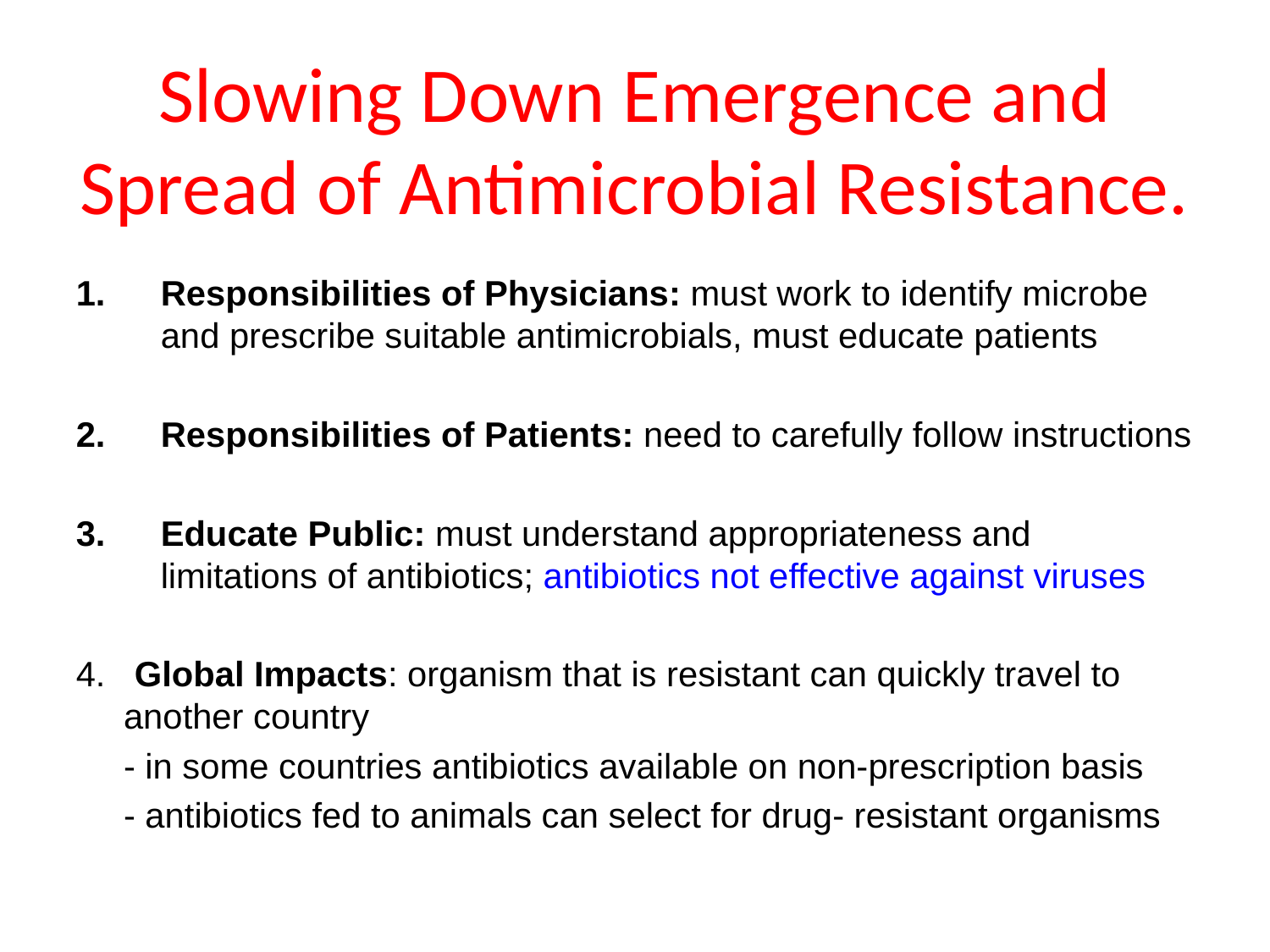

# Slowing Down Emergence and Spread of Antimicrobial Resistance.
Responsibilities of Physicians: must work to identify microbe and prescribe suitable antimicrobials, must educate patients

Responsibilities of Patients: need to carefully follow instructions

Educate Public: must understand appropriateness and limitations of antibiotics; antibiotics not effective against viruses

4.   Global Impacts: organism that is resistant can quickly travel to     another country
	- in some countries antibiotics available on non-prescription basis
	- antibiotics fed to animals can select for drug- resistant organisms